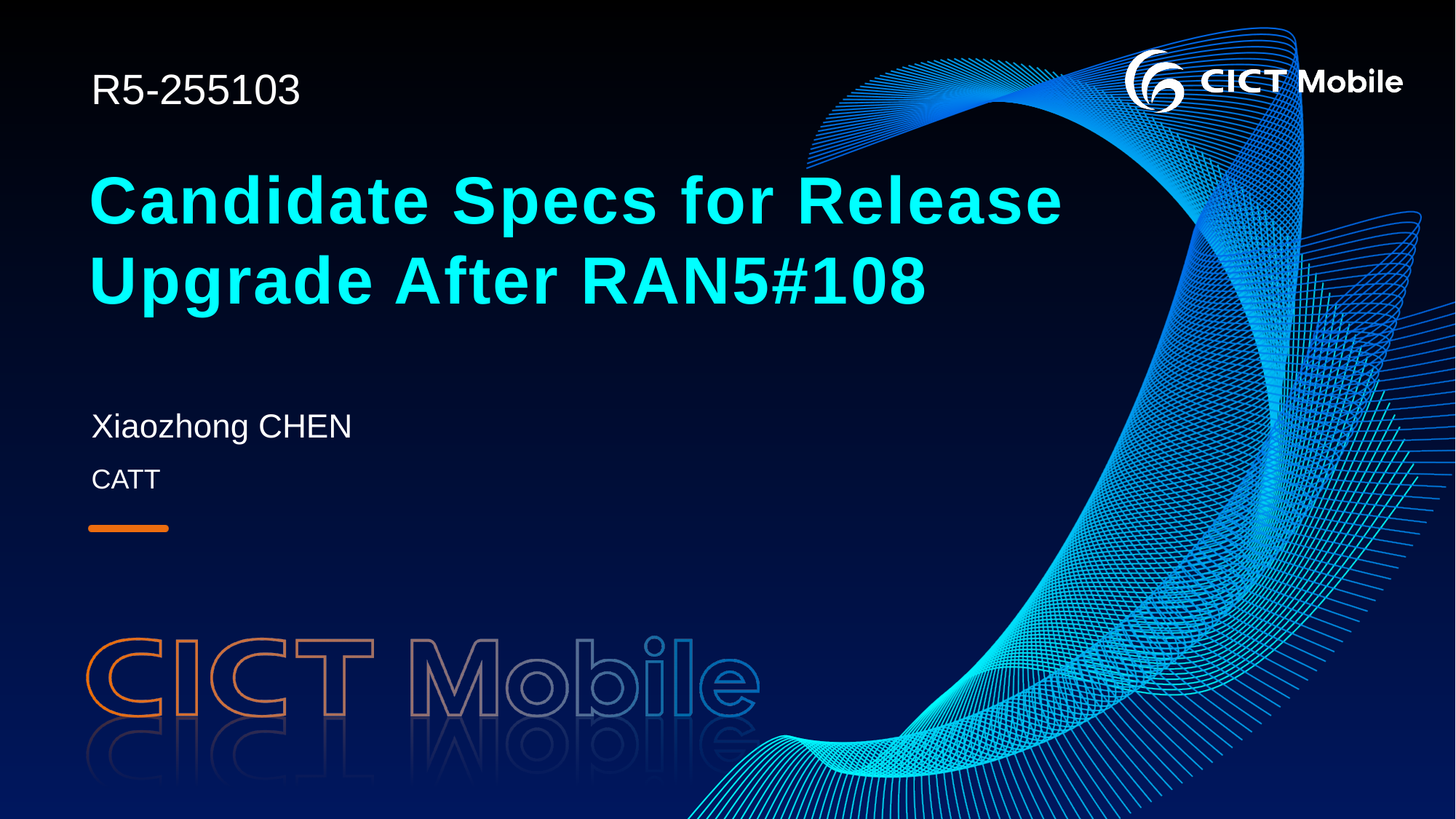

R5-255103
# Candidate Specs for Release Upgrade After RAN5#108
Xiaozhong CHEN
CATT